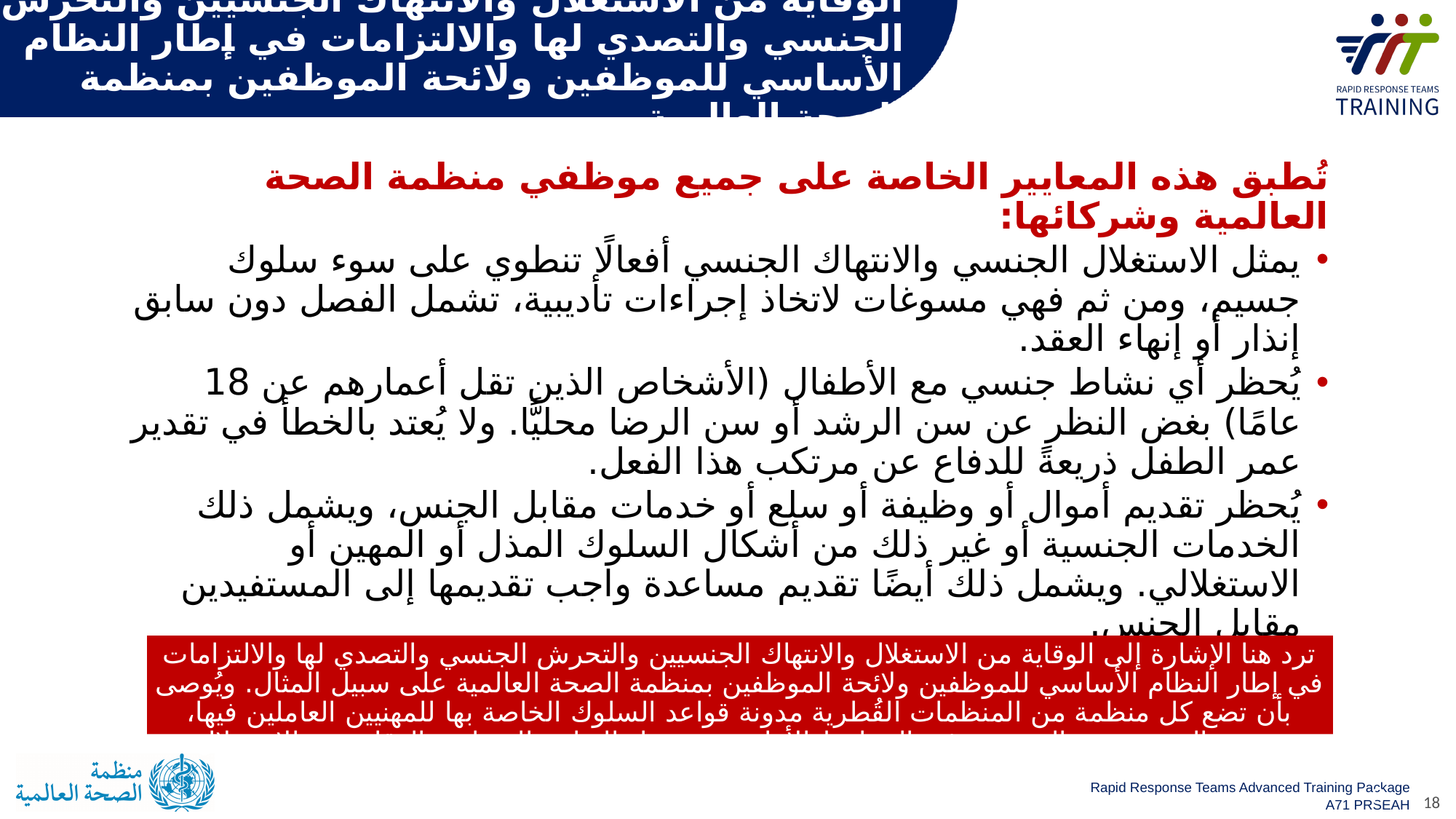

الوقاية من الاستغلال والانتهاك الجنسيين والتحرش الجنسي والتصدي لها والالتزامات في إطار النظام الأساسي للموظفين ولائحة الموظفين بمنظمة الصحة العالمية
تُطبق هذه المعايير الخاصة على جميع موظفي منظمة الصحة العالمية وشركائها:
يمثل الاستغلال الجنسي والانتهاك الجنسي أفعالًا تنطوي على سوء سلوك جسيم، ومن ثم فهي مسوغات لاتخاذ إجراءات تأديبية، تشمل الفصل دون سابق إنذار أو إنهاء العقد.
يُحظر أي نشاط جنسي مع الأطفال (الأشخاص الذين تقل أعمارهم عن 18 عامًا) بغض النظر عن سن الرشد أو سن الرضا محليًّا. ولا يُعتد بالخطأ في تقدير عمر الطفل ذريعةً للدفاع عن مرتكب هذا الفعل.
يُحظر تقديم أموال أو وظيفة أو سلع أو خدمات مقابل الجنس، ويشمل ذلك الخدمات الجنسية أو غير ذلك من أشكال السلوك المذل أو المهين أو الاستغلالي. ويشمل ذلك أيضًا تقديم مساعدة واجب تقديمها إلى المستفيدين مقابل الجنس.

ترد هنا الإشارة إلى الوقاية من الاستغلال والانتهاك الجنسيين والتحرش الجنسي والتصدي لها والالتزامات في إطار النظام الأساسي للموظفين ولائحة الموظفين بمنظمة الصحة العالمية على سبيل المثال. ويُوصى بأن تضع كل منظمة من المنظمات القُطرية مدونة قواعد السلوك الخاصة بها للمهنيين العاملين فيها، ومنهم المستجيبون الصحيون في الخطوط الأمامية، وتشمل التدابير المتعلقة بالوقاية من الاستغلال والانتهاك الجنسيين والتحرش الجنسي والتصدي لها.
18